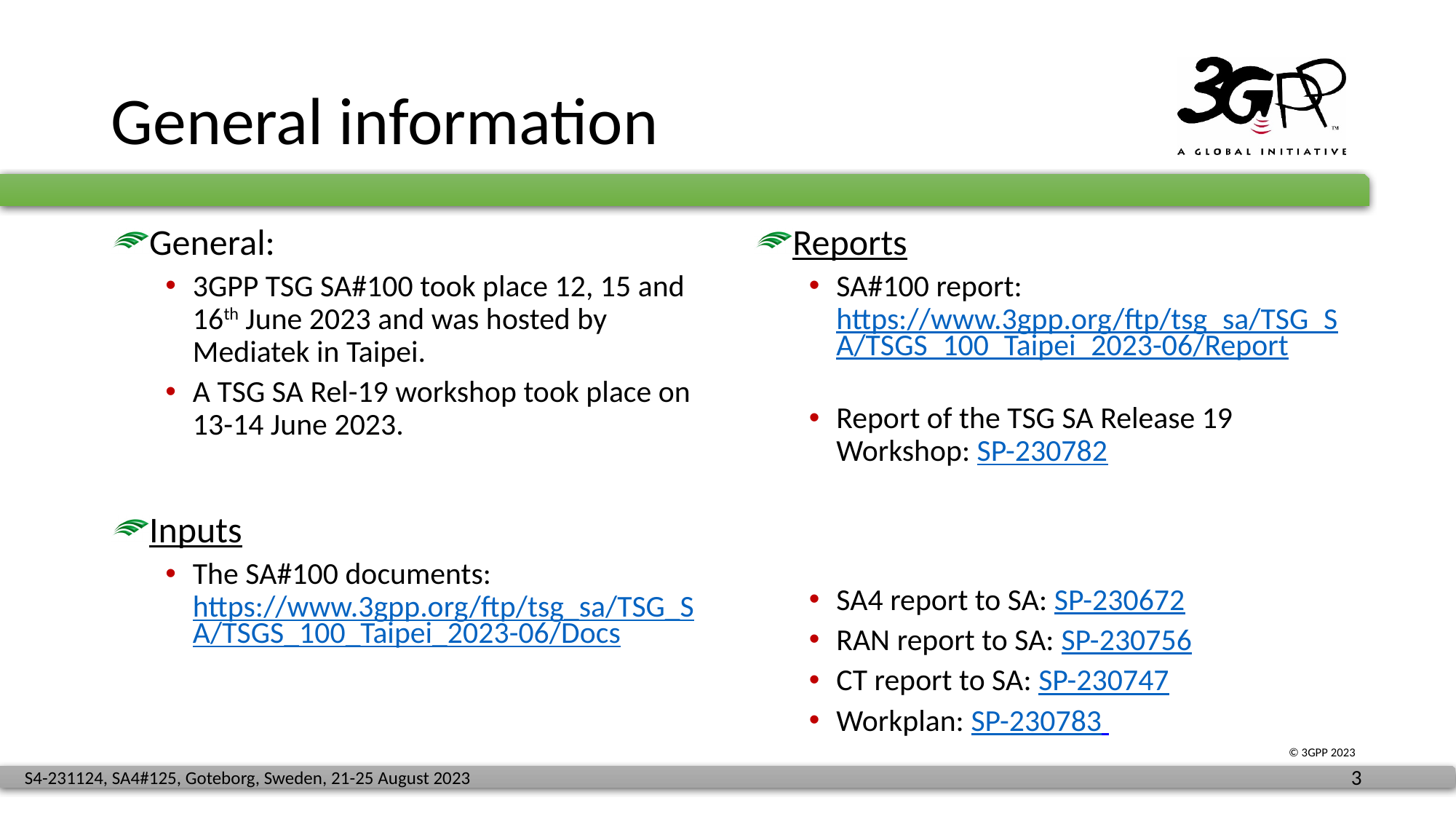

# General information
General:
3GPP TSG SA#100 took place 12, 15 and 16th June 2023 and was hosted by Mediatek in Taipei.
A TSG SA Rel-19 workshop took place on 13-14 June 2023.

Inputs
The SA#100 documents: https://www.3gpp.org/ftp/tsg_sa/TSG_SA/TSGS_100_Taipei_2023-06/Docs
Reports
SA#100 report: https://www.3gpp.org/ftp/tsg_sa/TSG_SA/TSGS_100_Taipei_2023-06/Report
Report of the TSG SA Release 19 Workshop: SP-230782

SA4 report to SA: SP-230672
RAN report to SA: SP-230756
CT report to SA: SP-230747
Workplan: SP-230783